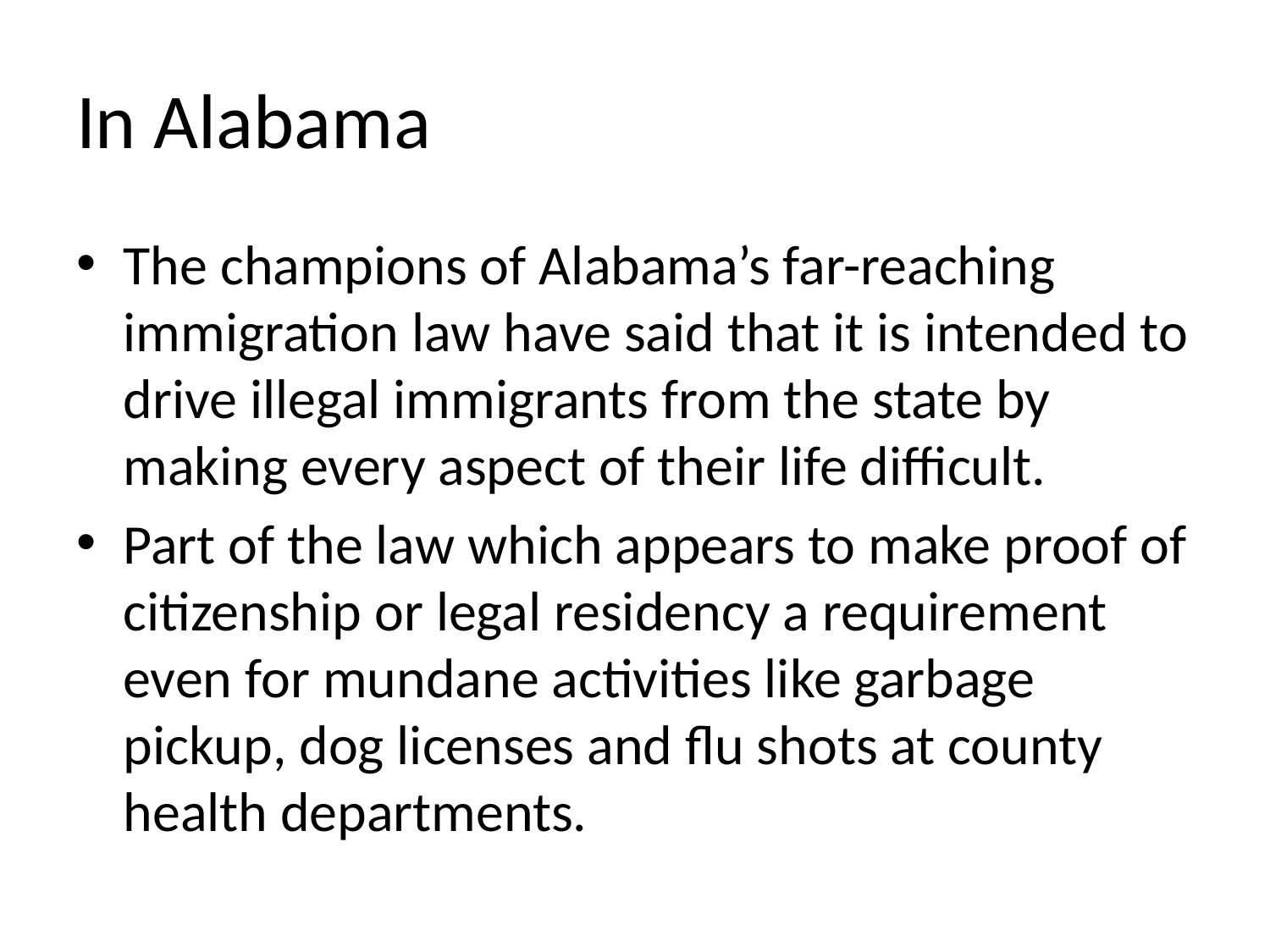

# In Alabama
The champions of Alabama’s far-reaching immigration law have said that it is intended to drive illegal immigrants from the state by making every aspect of their life difficult.
Part of the law which appears to make proof of citizenship or legal residency a requirement even for mundane activities like garbage pickup, dog licenses and flu shots at county health departments.